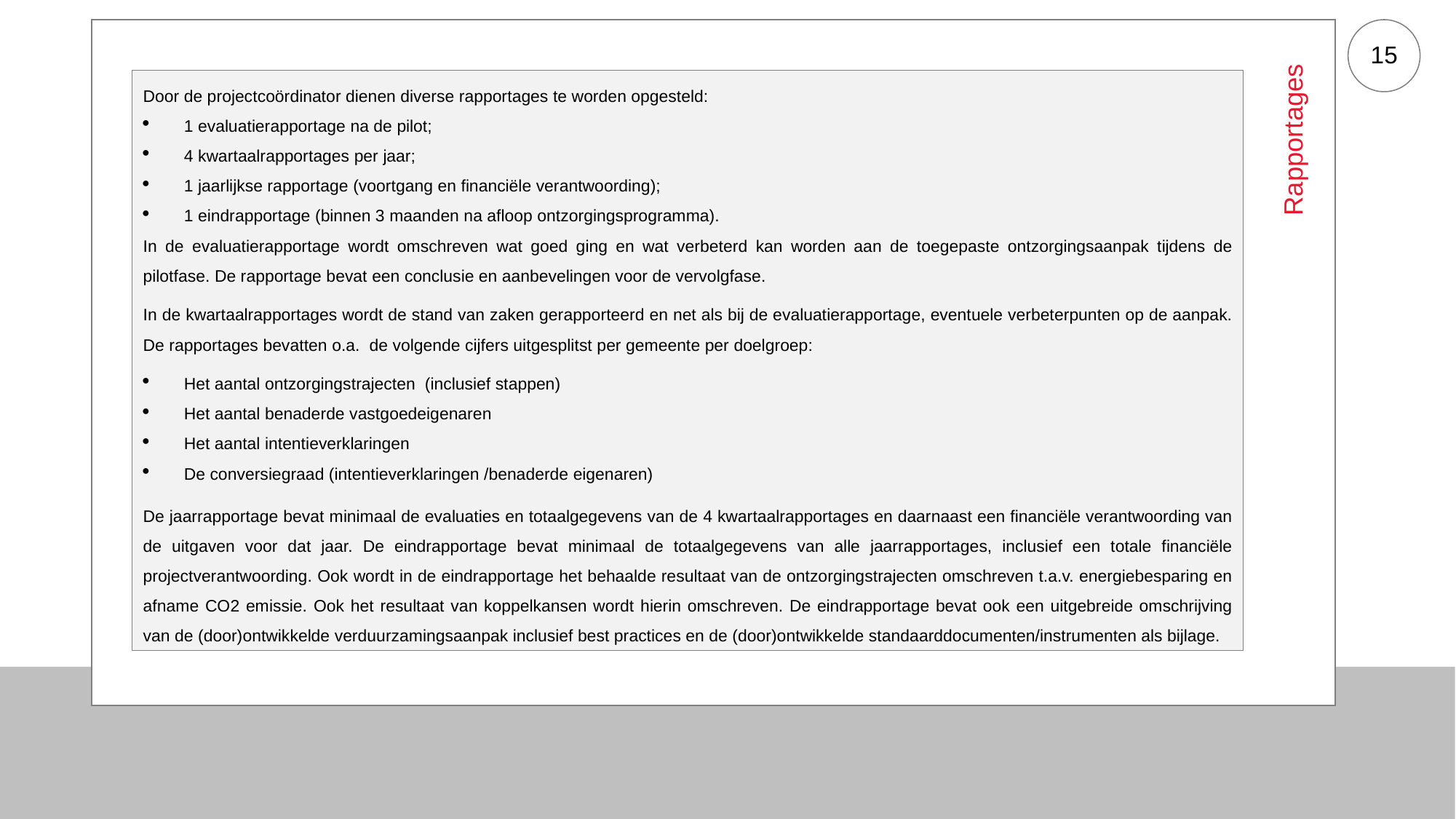

15
Door de projectcoördinator dienen diverse rapportages te worden opgesteld:
1 evaluatierapportage na de pilot;
4 kwartaalrapportages per jaar;
1 jaarlijkse rapportage (voortgang en financiële verantwoording);
1 eindrapportage (binnen 3 maanden na afloop ontzorgingsprogramma).
In de evaluatierapportage wordt omschreven wat goed ging en wat verbeterd kan worden aan de toegepaste ontzorgingsaanpak tijdens de pilotfase. De rapportage bevat een conclusie en aanbevelingen voor de vervolgfase.
In de kwartaalrapportages wordt de stand van zaken gerapporteerd en net als bij de evaluatierapportage, eventuele verbeterpunten op de aanpak. De rapportages bevatten o.a.  de volgende cijfers uitgesplitst per gemeente per doelgroep:
Het aantal ontzorgingstrajecten  (inclusief stappen)
Het aantal benaderde vastgoedeigenaren
Het aantal intentieverklaringen
De conversiegraad (intentieverklaringen /benaderde eigenaren)
De jaarrapportage bevat minimaal de evaluaties en totaalgegevens van de 4 kwartaalrapportages en daarnaast een financiële verantwoording van de uitgaven voor dat jaar. De eindrapportage bevat minimaal de totaalgegevens van alle jaarrapportages, inclusief een totale financiële projectverantwoording. Ook wordt in de eindrapportage het behaalde resultaat van de ontzorgingstrajecten omschreven t.a.v. energiebesparing en afname CO2 emissie. Ook het resultaat van koppelkansen wordt hierin omschreven. De eindrapportage bevat ook een uitgebreide omschrijving van de (door)ontwikkelde verduurzamingsaanpak inclusief best practices en de (door)ontwikkelde standaarddocumenten/instrumenten als bijlage.
Rapportages